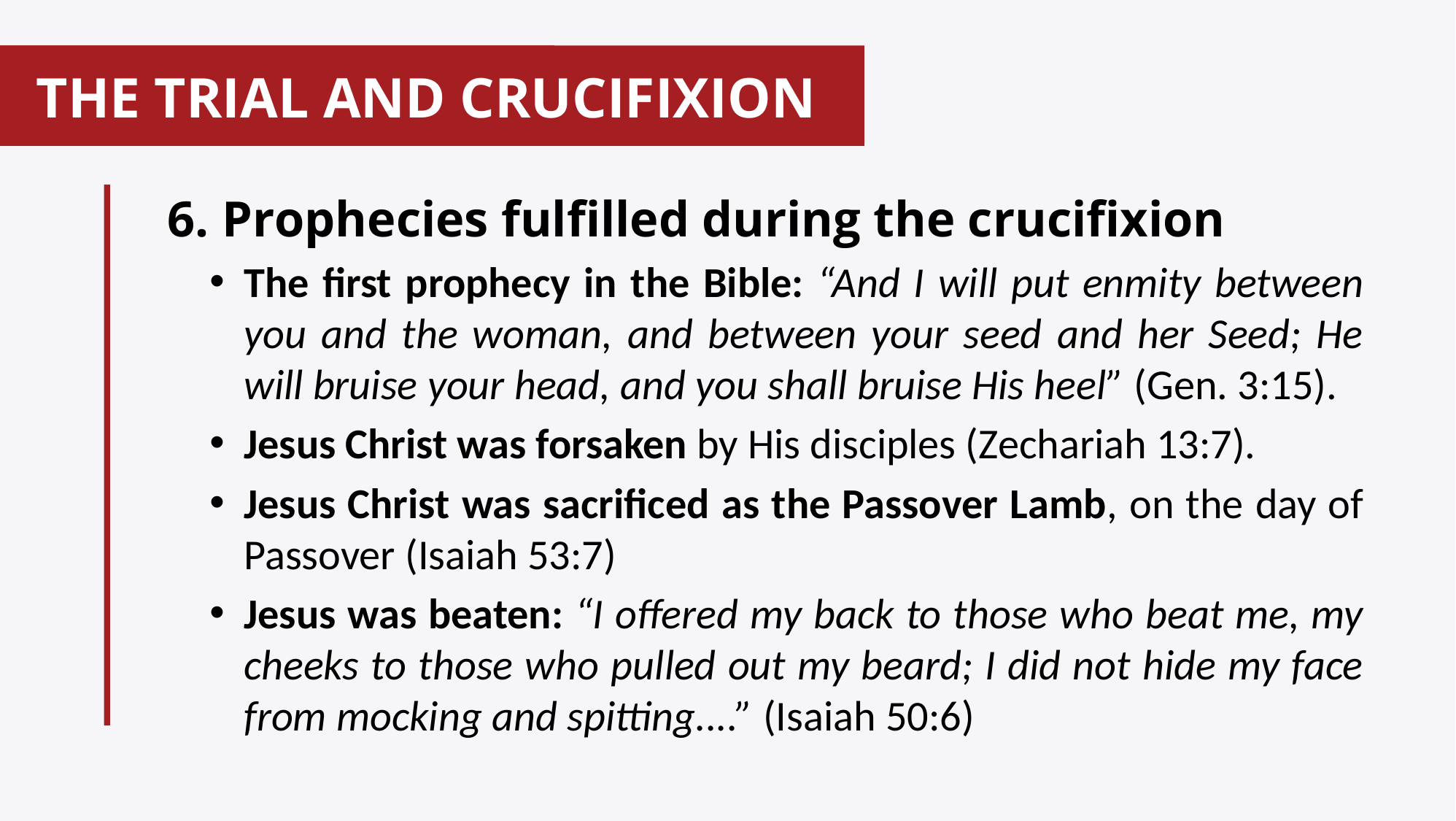

# THE TRIAL AND CRUCIFIXION
 6. Prophecies fulfilled during the crucifixion
The first prophecy in the Bible: “And I will put enmity between you and the woman, and between your seed and her Seed; He will bruise your head, and you shall bruise His heel” (Gen. 3:15).
Jesus Christ was forsaken by His disciples (Zechariah 13:7).
Jesus Christ was sacrificed as the Passover Lamb, on the day of Passover (Isaiah 53:7)
Jesus was beaten: “I offered my back to those who beat me, my cheeks to those who pulled out my beard; I did not hide my face from mocking and spitting....” (Isaiah 50:6)